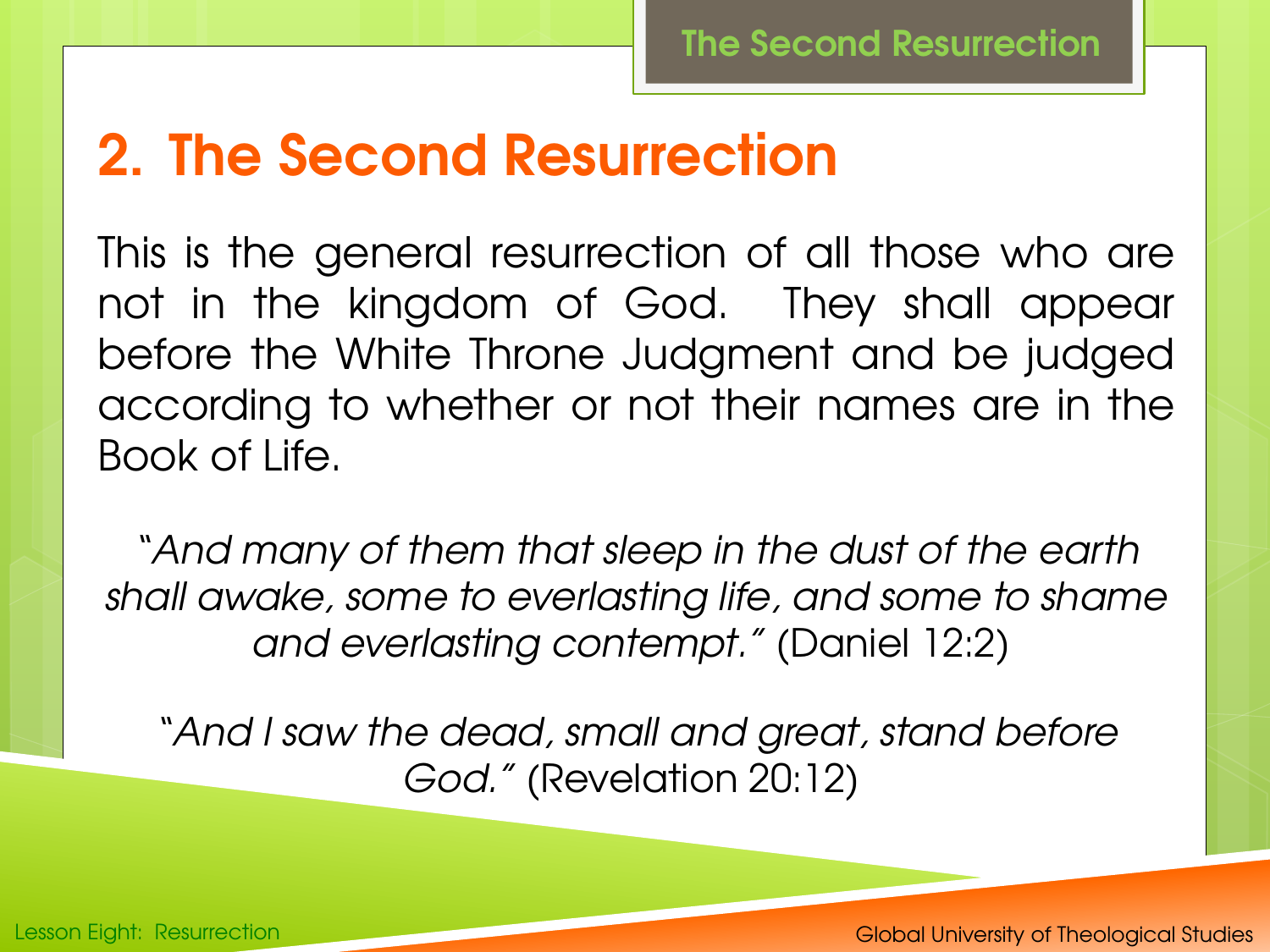

The Second Resurrection
The Second Resurrection

This is the general resurrection of all those who are not in the kingdom of God.  They shall appear before the White Throne Judgment and be judged according to whether or not their names are in the Book of Life.

“And many of them that sleep in the dust of the earth shall awake, some to everlasting life, and some to shame and everlasting contempt.” (Daniel 12:2)

“And I saw the dead, small and great, stand before God.” (Revelation 20:12)

 Global University of Theological Studies
Lesson Eight:  Resurrection